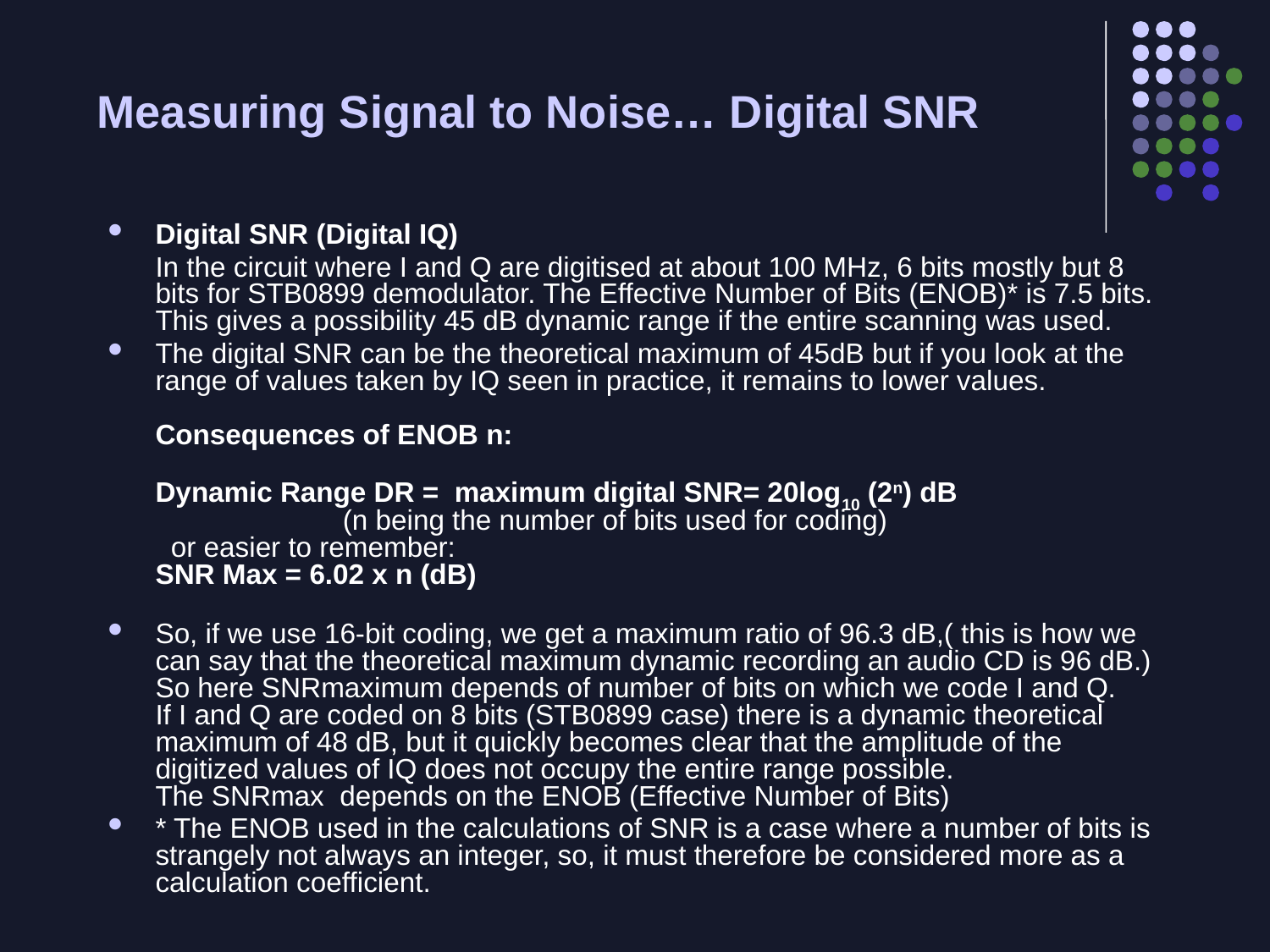

Measuring Signal to Noise… Digital SNR
Digital SNR (Digital IQ)
	In the circuit where I and Q are digitised at about 100 MHz, 6 bits mostly but 8 bits for STB0899 demodulator. The Effective Number of Bits (ENOB)* is 7.5 bits. This gives a possibility 45 dB dynamic range if the entire scanning was used.
The digital SNR can be the theoretical maximum of 45dB but if you look at the range of values taken by IQ seen in practice, it remains to lower values.
Consequences of ENOB n:
Dynamic Range DR =  maximum digital SNR= 20log10 (2n) dB
                        (n being the number of bits used for coding)
  or easier to remember:
SNR Max = 6.02 x n (dB)
So, if we use 16-bit coding, we get a maximum ratio of 96.3 dB,( this is how we can say that the theoretical maximum dynamic recording an audio CD is 96 dB.)
So here SNRmaximum depends of number of bits on which we code I and Q.
If I and Q are coded on 8 bits (STB0899 case) there is a dynamic theoretical maximum of 48 dB, but it quickly becomes clear that the amplitude of the digitized values of IQ does not occupy the entire range possible.
The SNRmax  depends on the ENOB (Effective Number of Bits)
* The ENOB used in the calculations of SNR is a case where a number of bits is strangely not always an integer, so, it must therefore be considered more as a calculation coefficient.